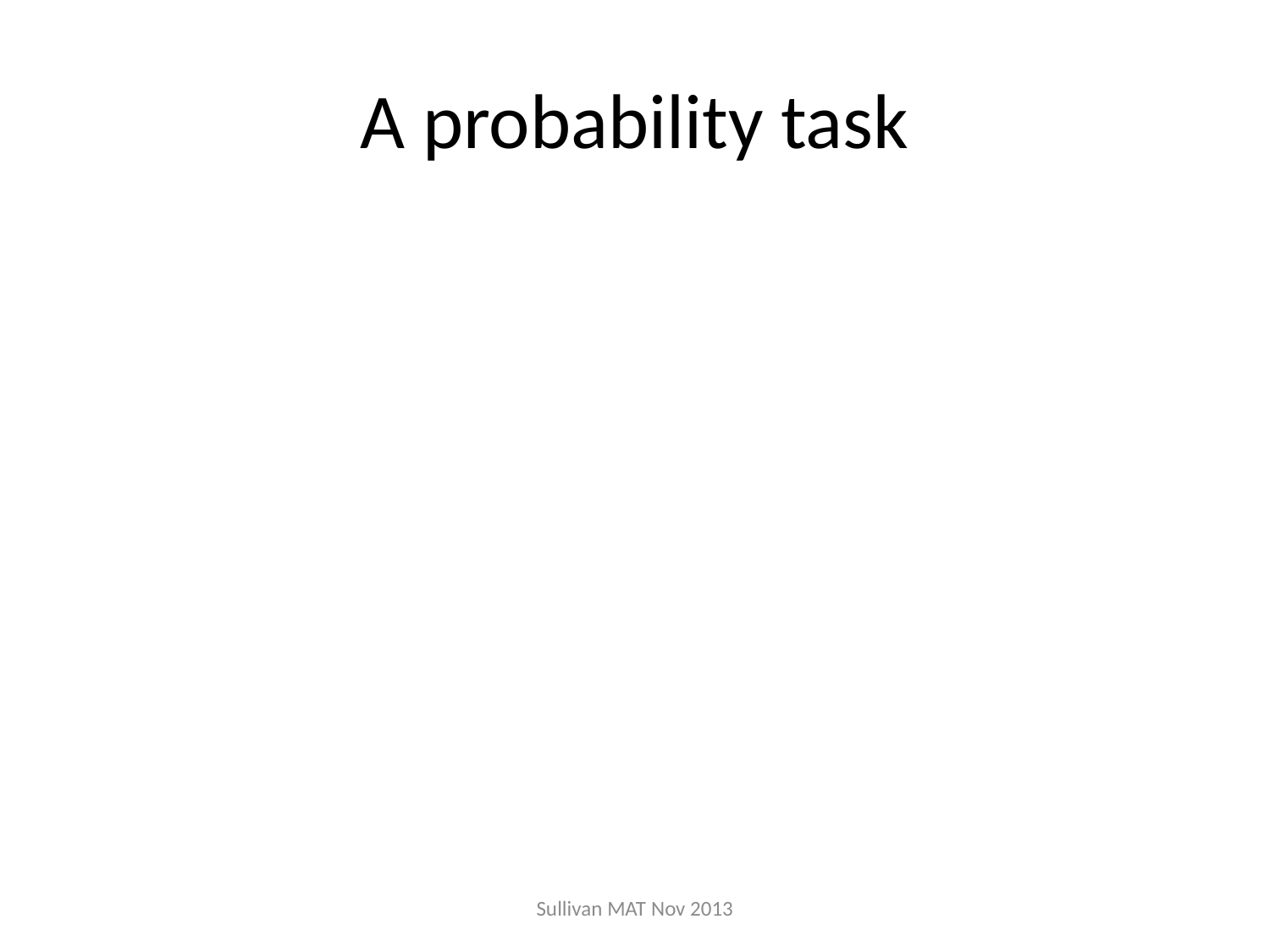

# A probability task

Sullivan MAT Nov 2013